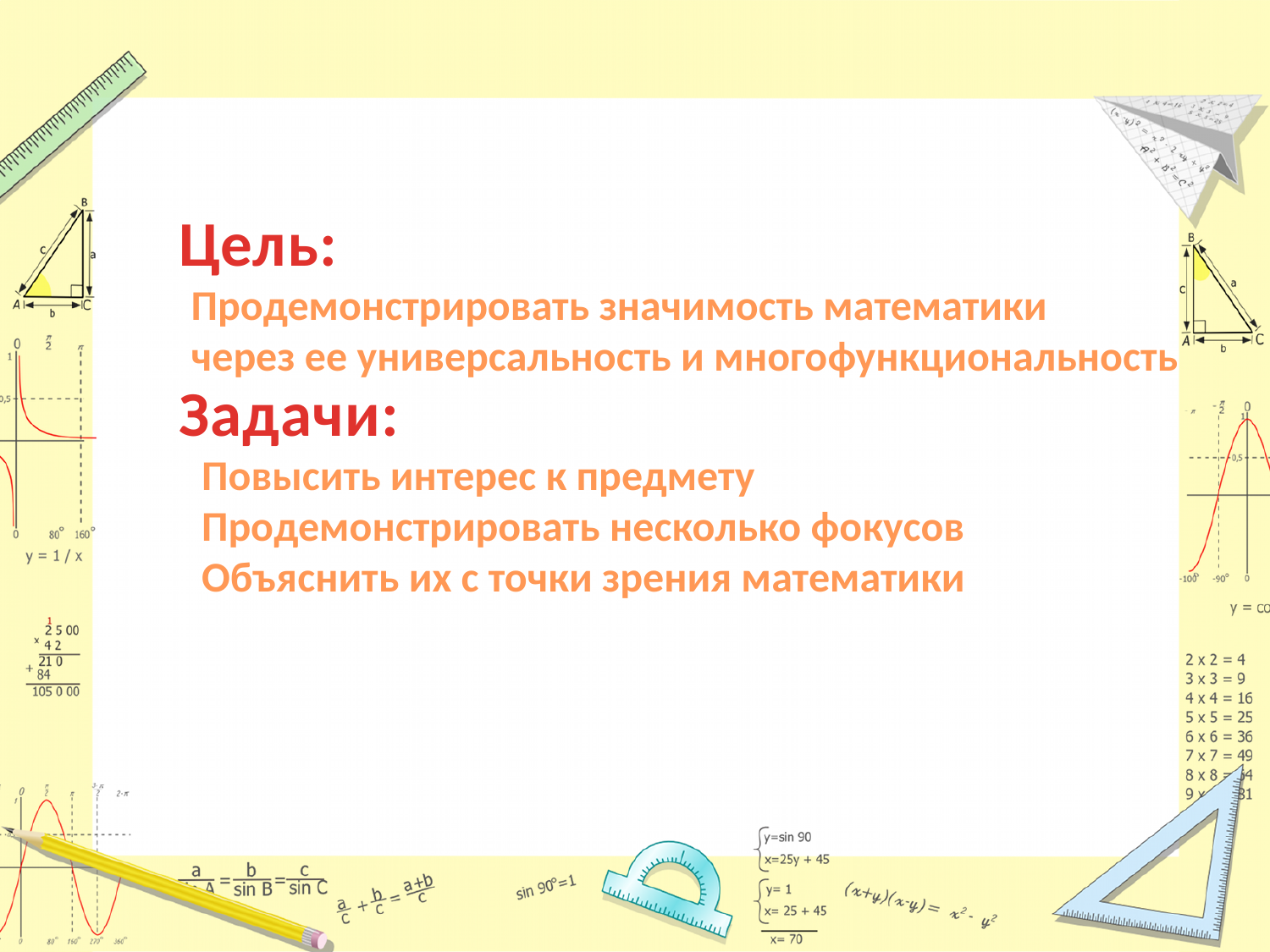

Цель:
Продемонстрировать значимость математики
через ее универсальность и многофункциональность
Задачи:
Повысить интерес к предмету
Продемонстрировать несколько фокусов
Объяснить их с точки зрения математики